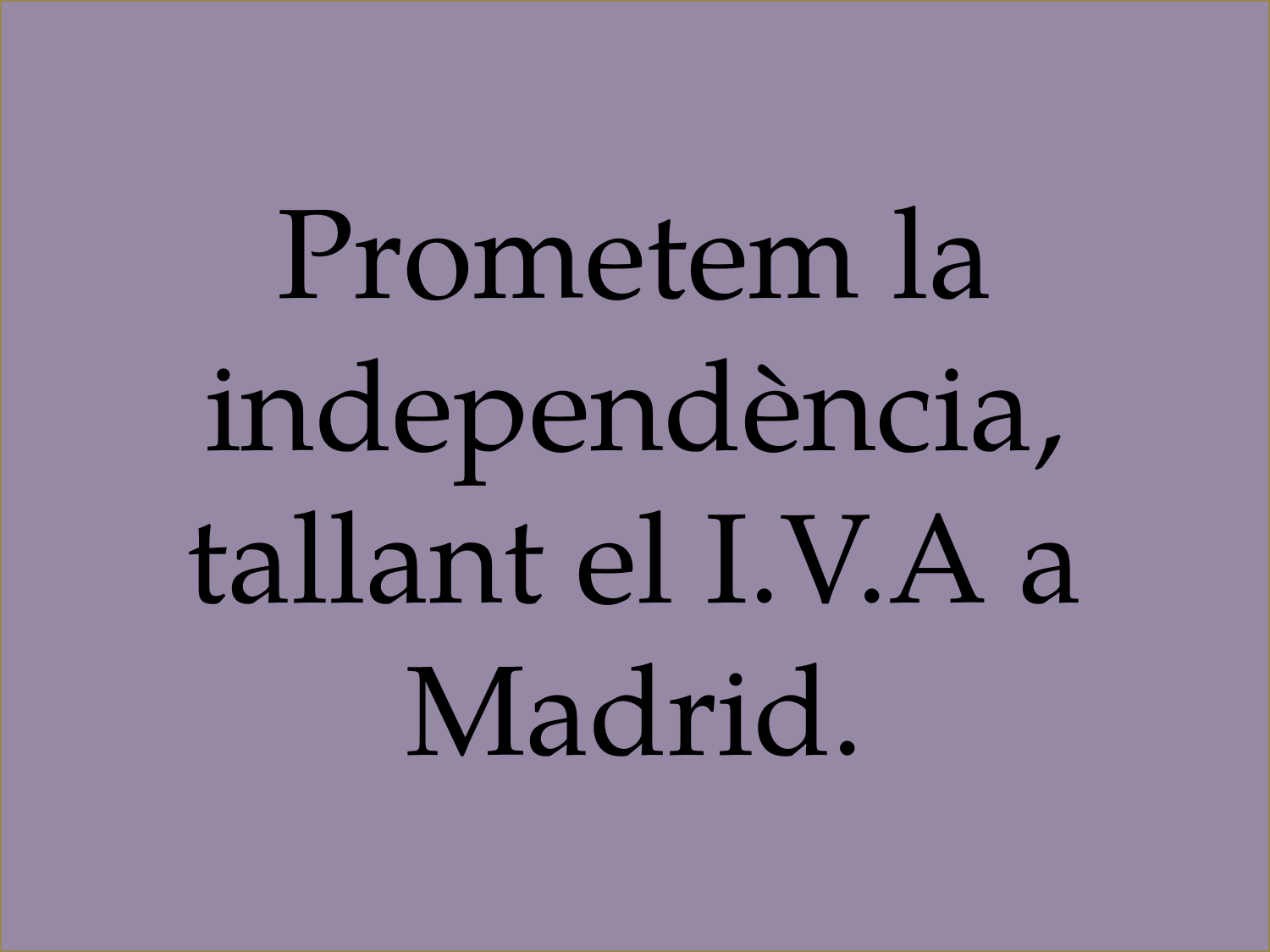

Prometem la independència, tallant el I.V.A a Madrid.